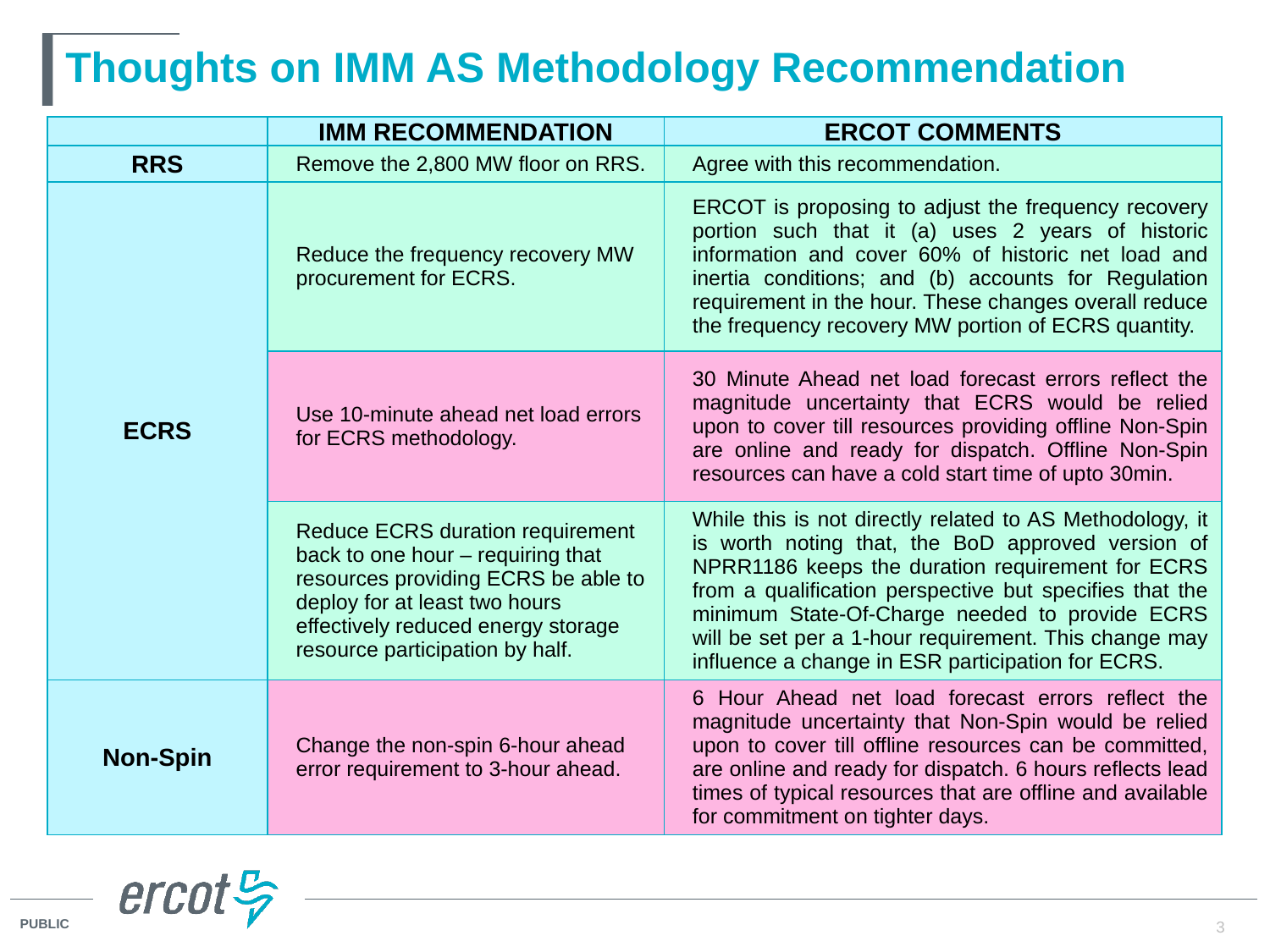

# Thoughts on IMM AS Methodology Recommendation
|  | IMM Recommendation | ERCOT Comments |
| --- | --- | --- |
| RRS | Remove the 2,800 MW floor on RRS. | Agree with this recommendation. |
| ECRS | Reduce the frequency recovery MW procurement for ECRS. | ERCOT is proposing to adjust the frequency recovery portion such that it (a) uses 2 years of historic information and cover 60% of historic net load and inertia conditions; and (b) accounts for Regulation requirement in the hour. These changes overall reduce the frequency recovery MW portion of ECRS quantity. |
|  | Use 10-minute ahead net load errors for ECRS methodology. | 30 Minute Ahead net load forecast errors reflect the magnitude uncertainty that ECRS would be relied upon to cover till resources providing offline Non-Spin are online and ready for dispatch. Offline Non-Spin resources can have a cold start time of upto 30min. |
|  | Reduce ECRS duration requirement back to one hour – requiring that resources providing ECRS be able to deploy for at least two hours effectively reduced energy storage resource participation by half. | While this is not directly related to AS Methodology, it is worth noting that, the BoD approved version of NPRR1186 keeps the duration requirement for ECRS from a qualification perspective but specifies that the minimum State-Of-Charge needed to provide ECRS will be set per a 1-hour requirement. This change may influence a change in ESR participation for ECRS. |
| Non-Spin | Change the non-spin 6-hour ahead error requirement to 3-hour ahead. | 6 Hour Ahead net load forecast errors reflect the magnitude uncertainty that Non-Spin would be relied upon to cover till offline resources can be committed, are online and ready for dispatch. 6 hours reflects lead times of typical resources that are offline and available for commitment on tighter days. |
3